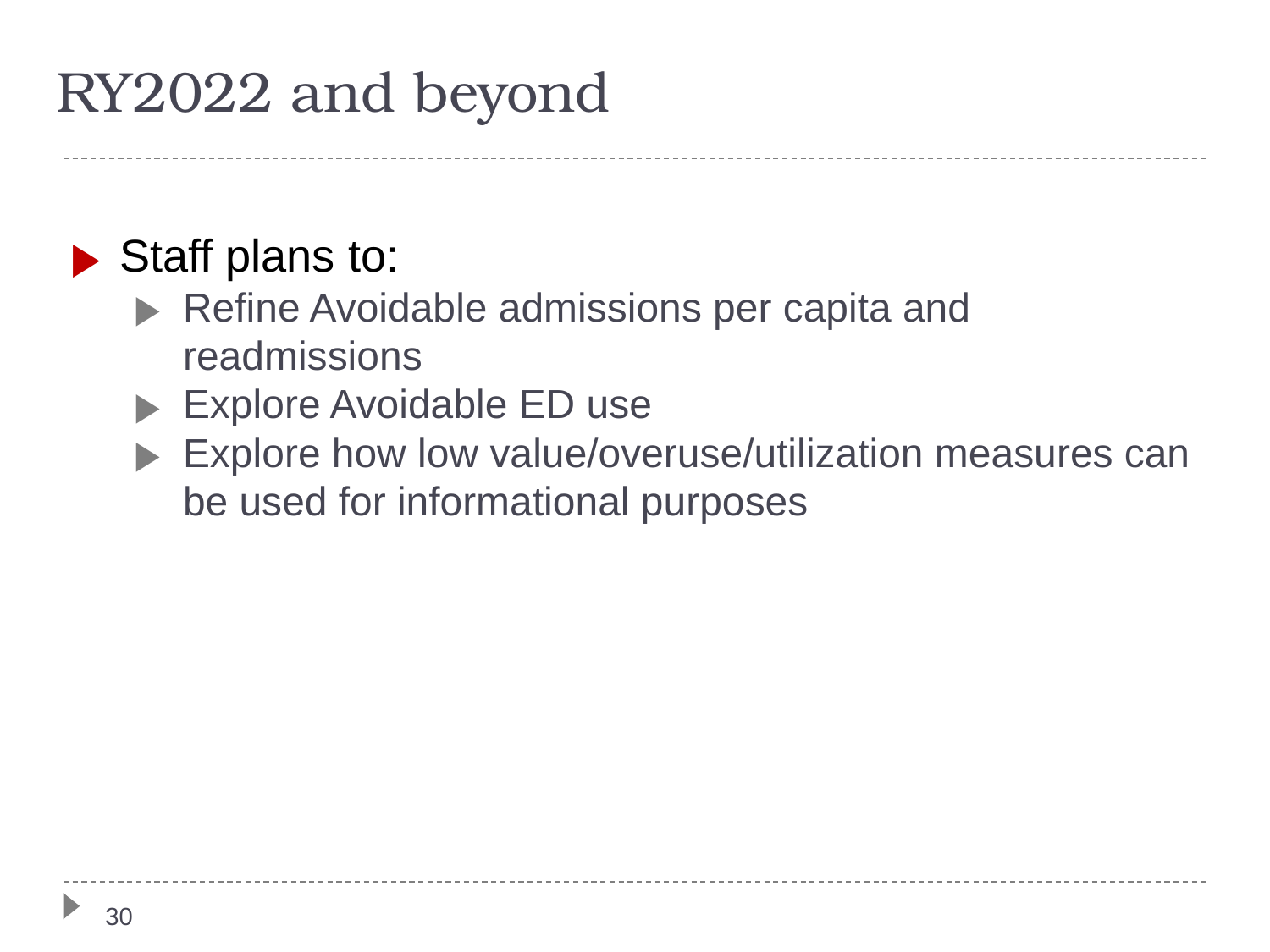

# RY2022 and beyond
Staff plans to:
Refine Avoidable admissions per capita and readmissions
Explore Avoidable ED use
Explore how low value/overuse/utilization measures can be used for informational purposes
30